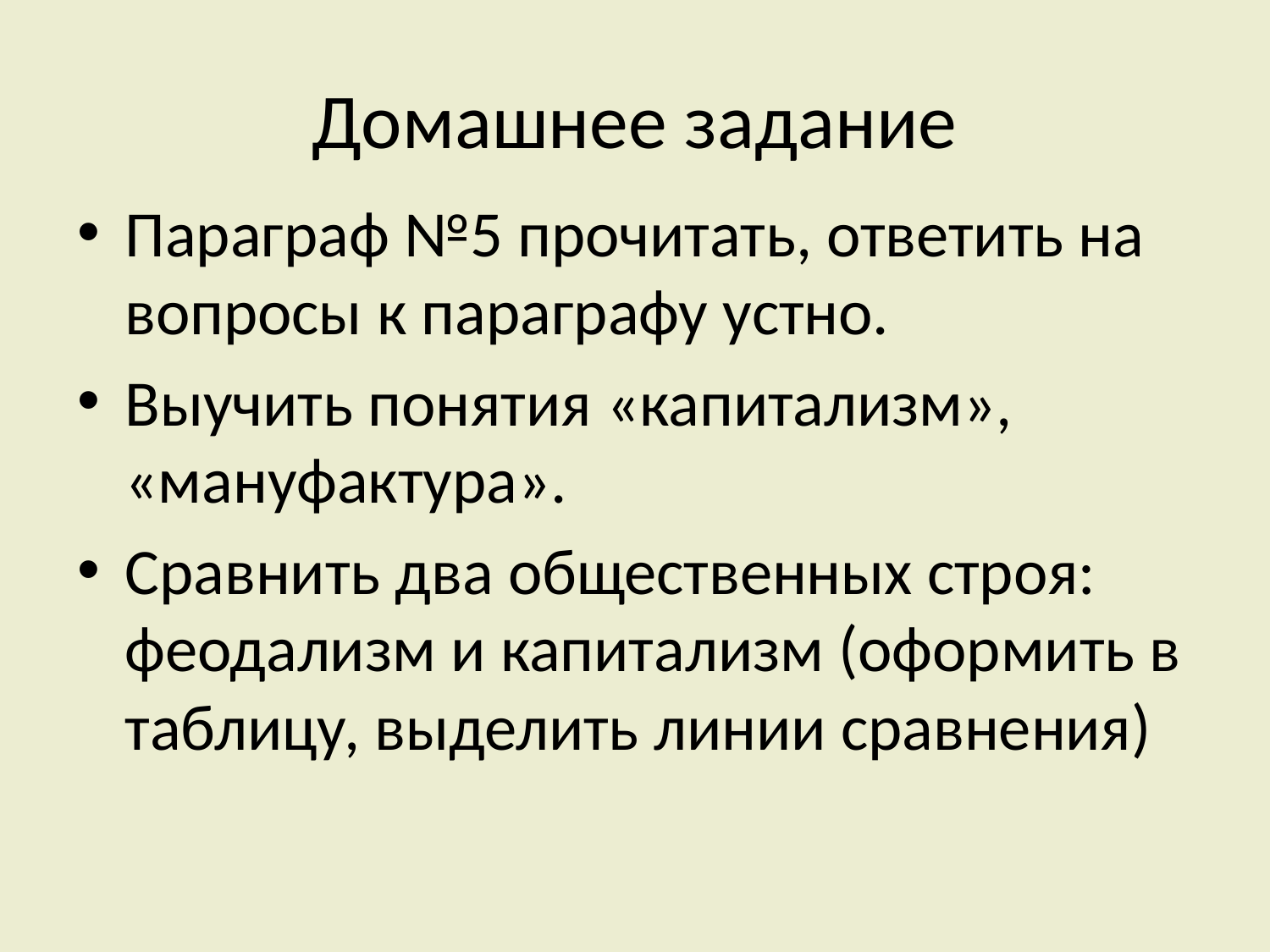

# Домашнее задание
Параграф №5 прочитать, ответить на вопросы к параграфу устно.
Выучить понятия «капитализм», «мануфактура».
Сравнить два общественных строя: феодализм и капитализм (оформить в таблицу, выделить линии сравнения)